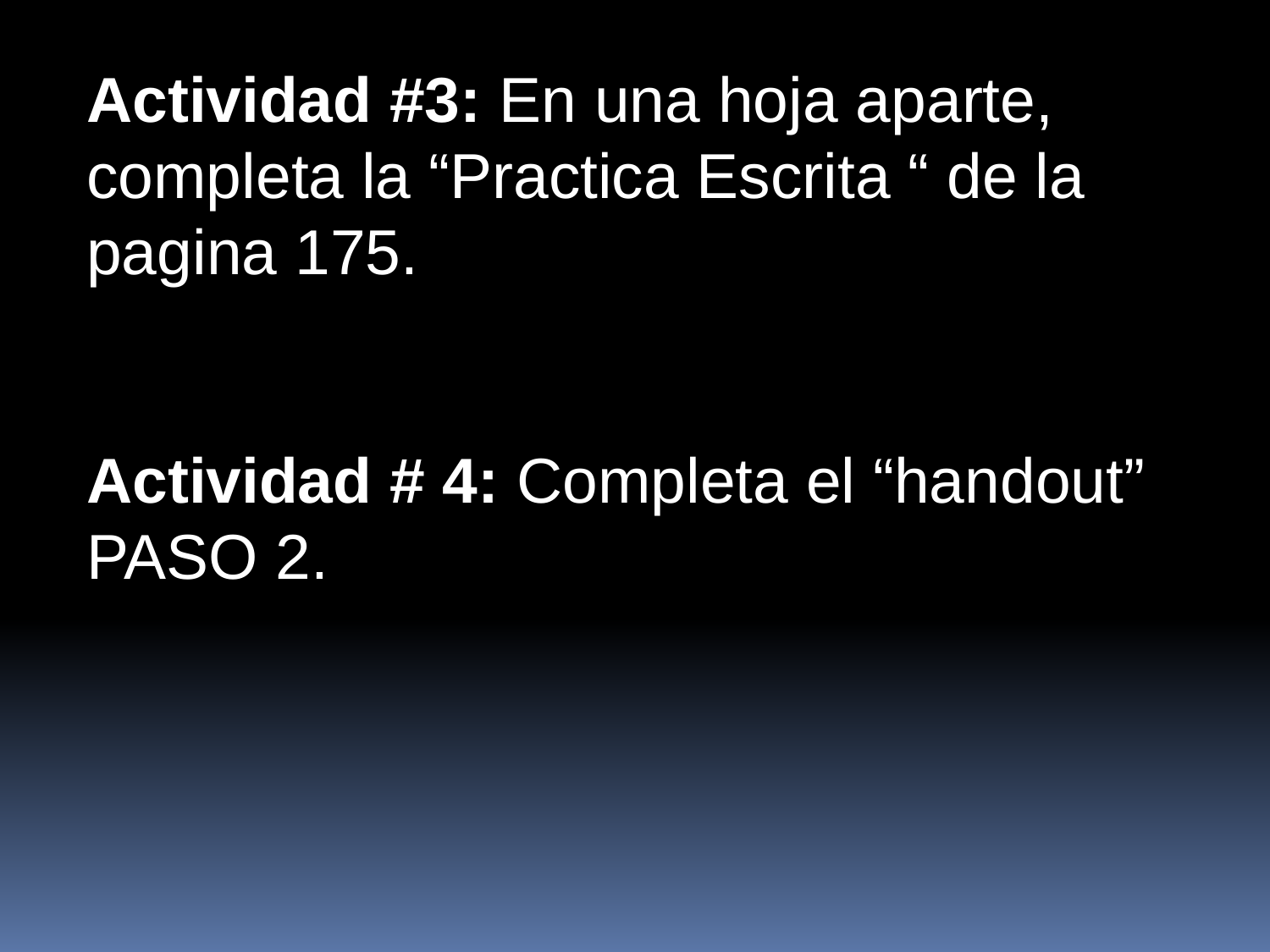

Actividad #3: En una hoja aparte, completa la “Practica Escrita “ de la pagina 175.

Actividad # 4: Completa el “handout” PASO 2.